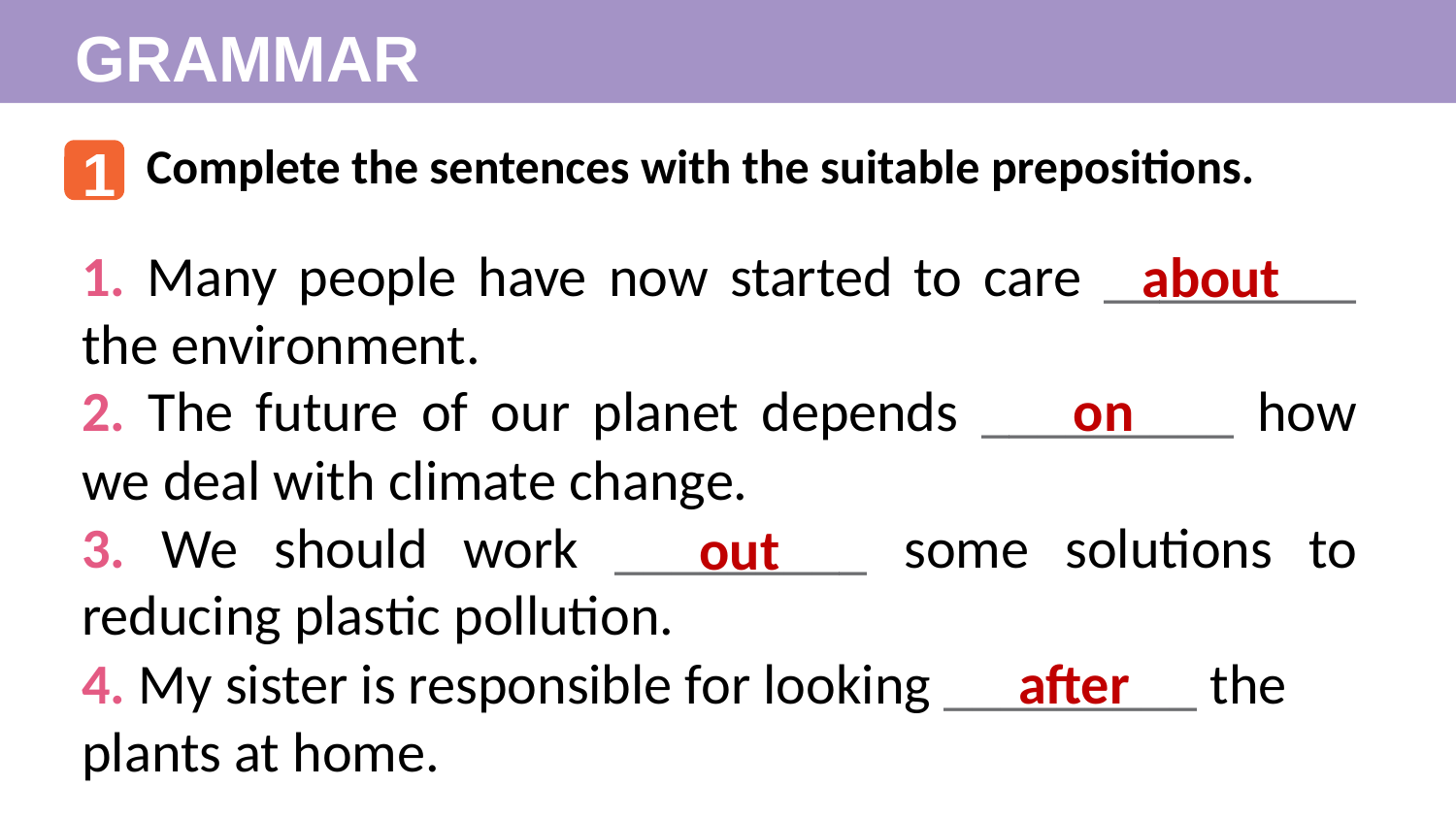

GRAMMAR
Complete the sentences with the suitable prepositions.
1

1. Many people have now started to care _________ the environment.
2. The future of our planet depends _________ how we deal with climate change.
3. We should work _________ some solutions to reducing plastic pollution.
4. My sister is responsible for looking _________ the plants at home.
about
on
out
after